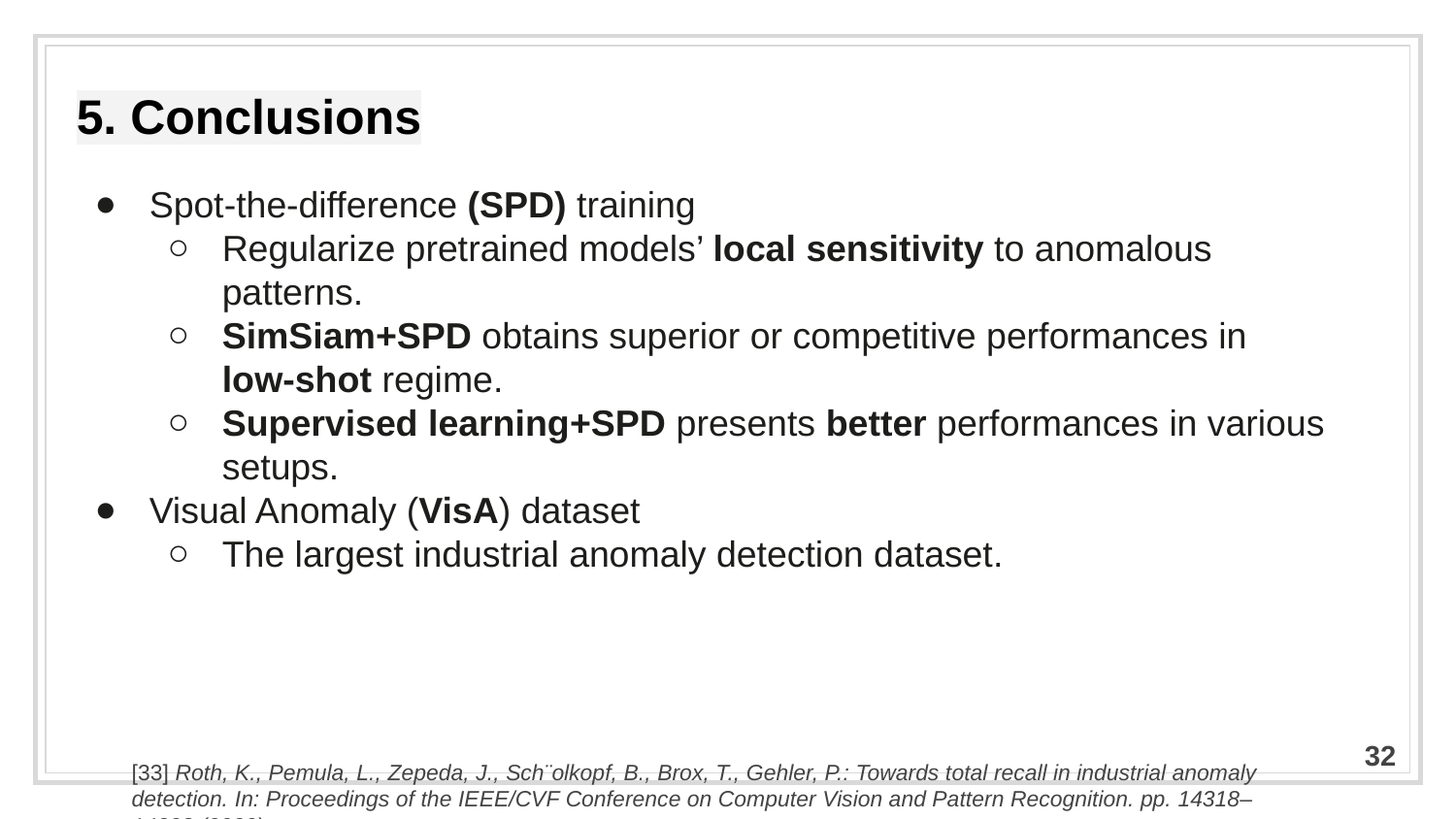

# 5. Conclusions
Spot-the-difference (SPD) training
Regularize pretrained models’ local sensitivity to anomalous patterns.
SimSiam+SPD obtains superior or competitive performances in low-shot regime.
Supervised learning+SPD presents better performances in various setups.
Visual Anomaly (VisA) dataset
The largest industrial anomaly detection dataset.
32
[33] Roth, K., Pemula, L., Zepeda, J., Sch¨olkopf, B., Brox, T., Gehler, P.: Towards total recall in industrial anomaly detection. In: Proceedings of the IEEE/CVF Conference on Computer Vision and Pattern Recognition. pp. 14318–14328 (2022)